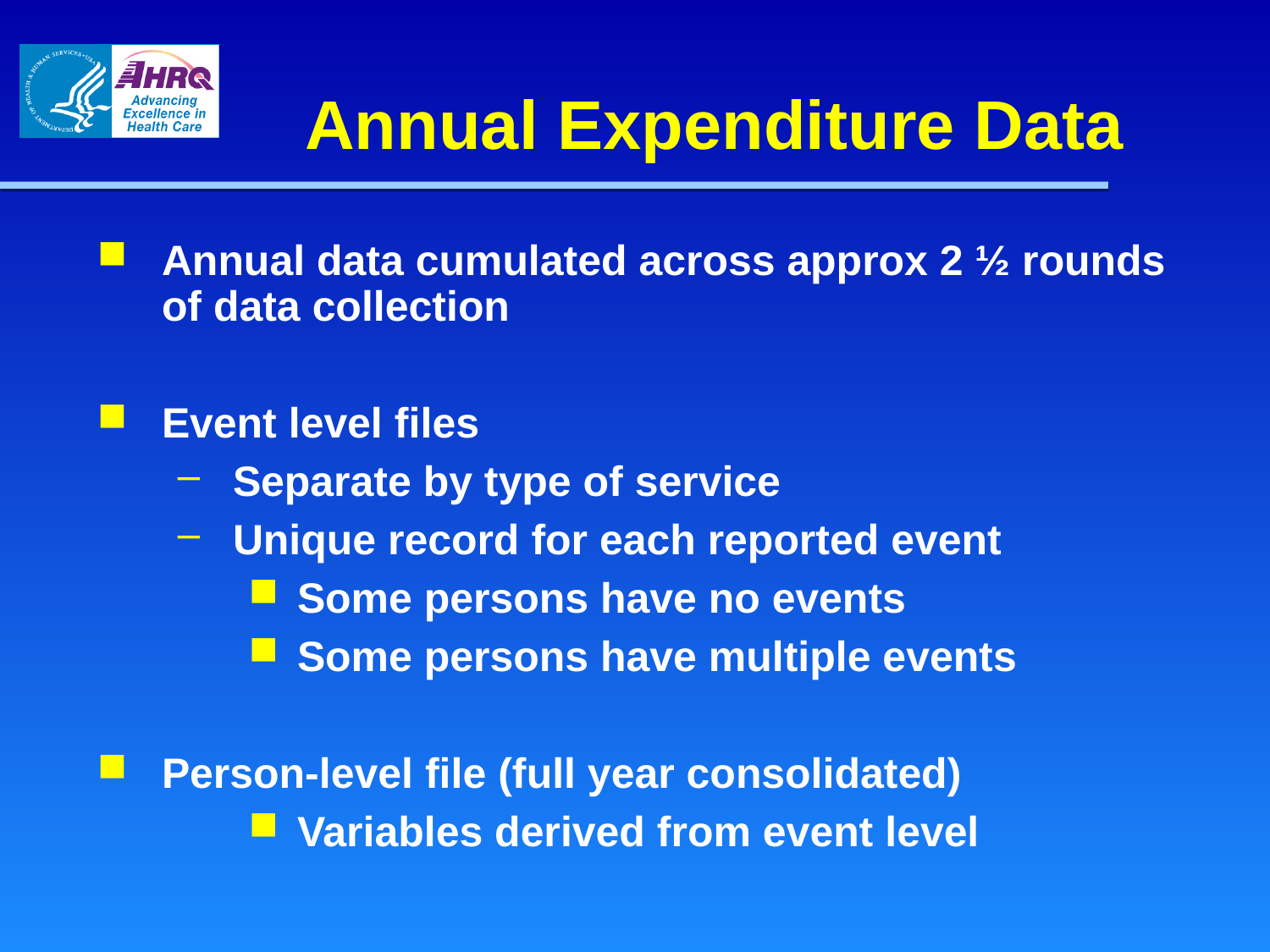

# Annual Expenditure Data
Annual data cumulated across approx 2 ½ rounds of data collection

Event level files
Separate by type of service
Unique record for each reported event
Some persons have no events
Some persons have multiple events

Person-level file (full year consolidated)
Variables derived from event level